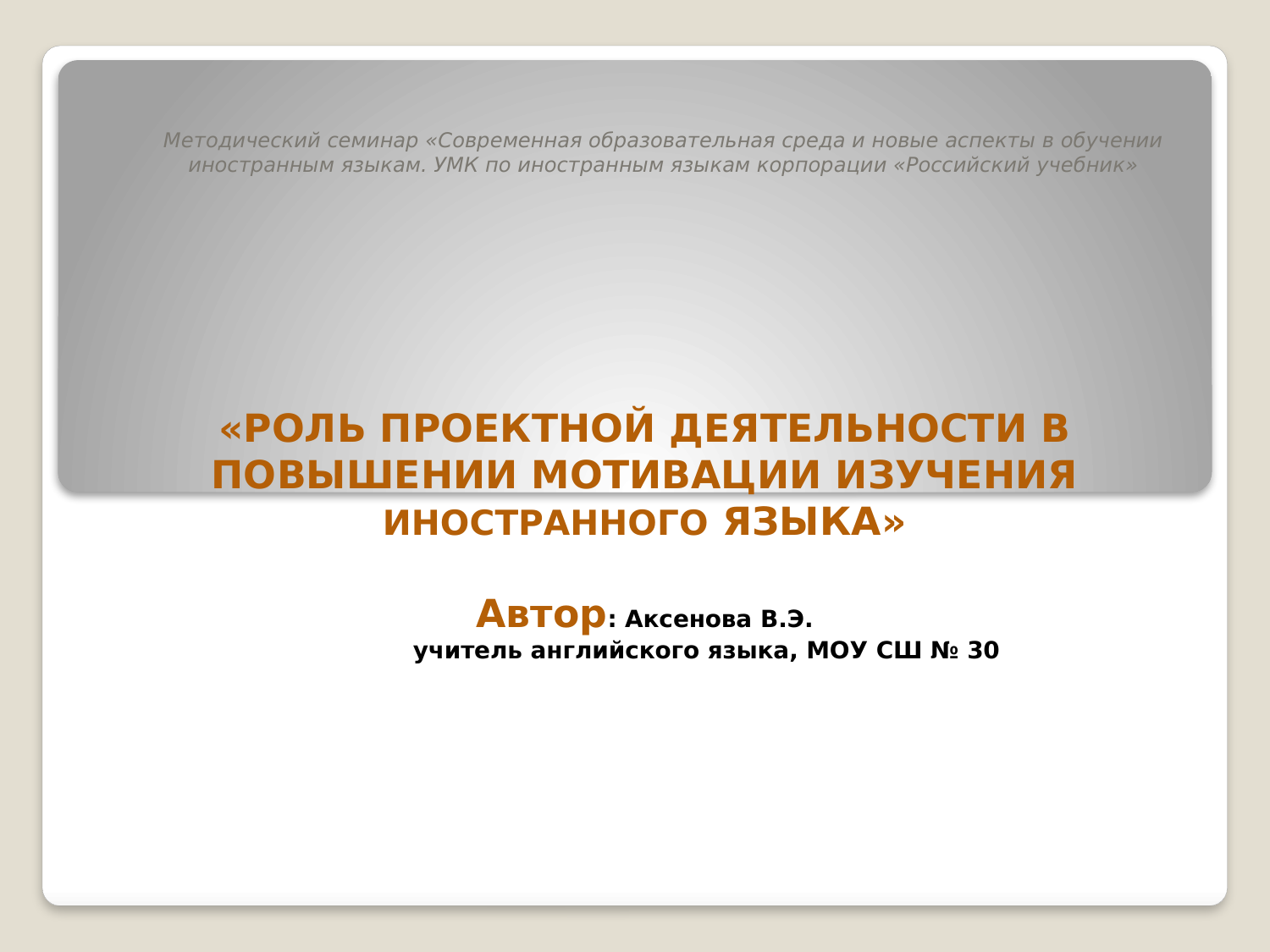

Методический семинар «Современная образовательная среда и новые аспекты в обучении иностранным языкам. УМК по иностранным языкам корпорации «Российский учебник»

# «РОЛЬ ПРОЕКТНОЙ ДЕЯТЕЛЬНОСТИ В ПОВЫШЕНИИ МОТИВАЦИИ ИЗУЧЕНИЯ ИНОСТРАННОГО ЯЗЫКА» Автор: Аксенова В.Э. учитель английского языка, МОУ СШ № 30